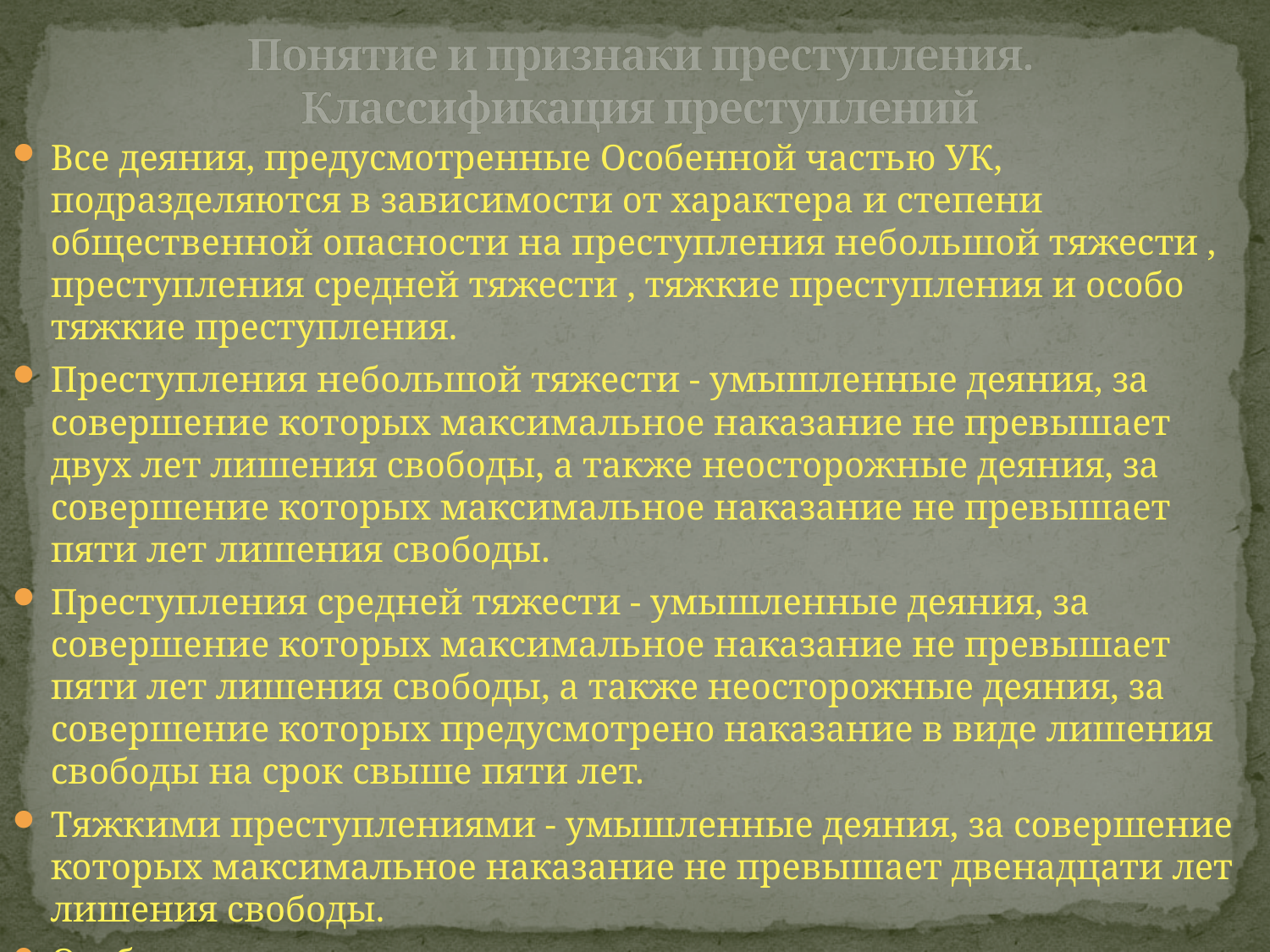

Понятие и признаки преступления. Классификация преступлений
Все деяния, предусмотренные Особенной частью УК, подразделяются в зависимости от характера и степени общественной опасности на преступления небольшой тяжести , преступления средней тяжести , тяжкие преступления и особо тяжкие преступления.
Преступления небольшой тяжести - умышленные деяния, за совершение которых максимальное наказание не превышает двух лет лишения свободы, а также неосторожные деяния, за совершение которых максимальное наказание не превышает пяти лет лишения свободы.
Преступления средней тяжести - умышленные деяния, за совершение которых максимальное наказание не превышает пяти лет лишения свободы, а также неосторожные деяния, за совершение которых предусмотрено наказание в виде лишения свободы на срок свыше пяти лет.
Тяжкими преступлениями - умышленные деяния, за совершение которых максимальное наказание не превышает двенадцати лет лишения свободы.
Особо тяжкими преступлениями - умышленные деяния, за совершение которых  предусмотрено наказание в виде лишения свободы на срок свыше двенадцати лет или смертной казни.